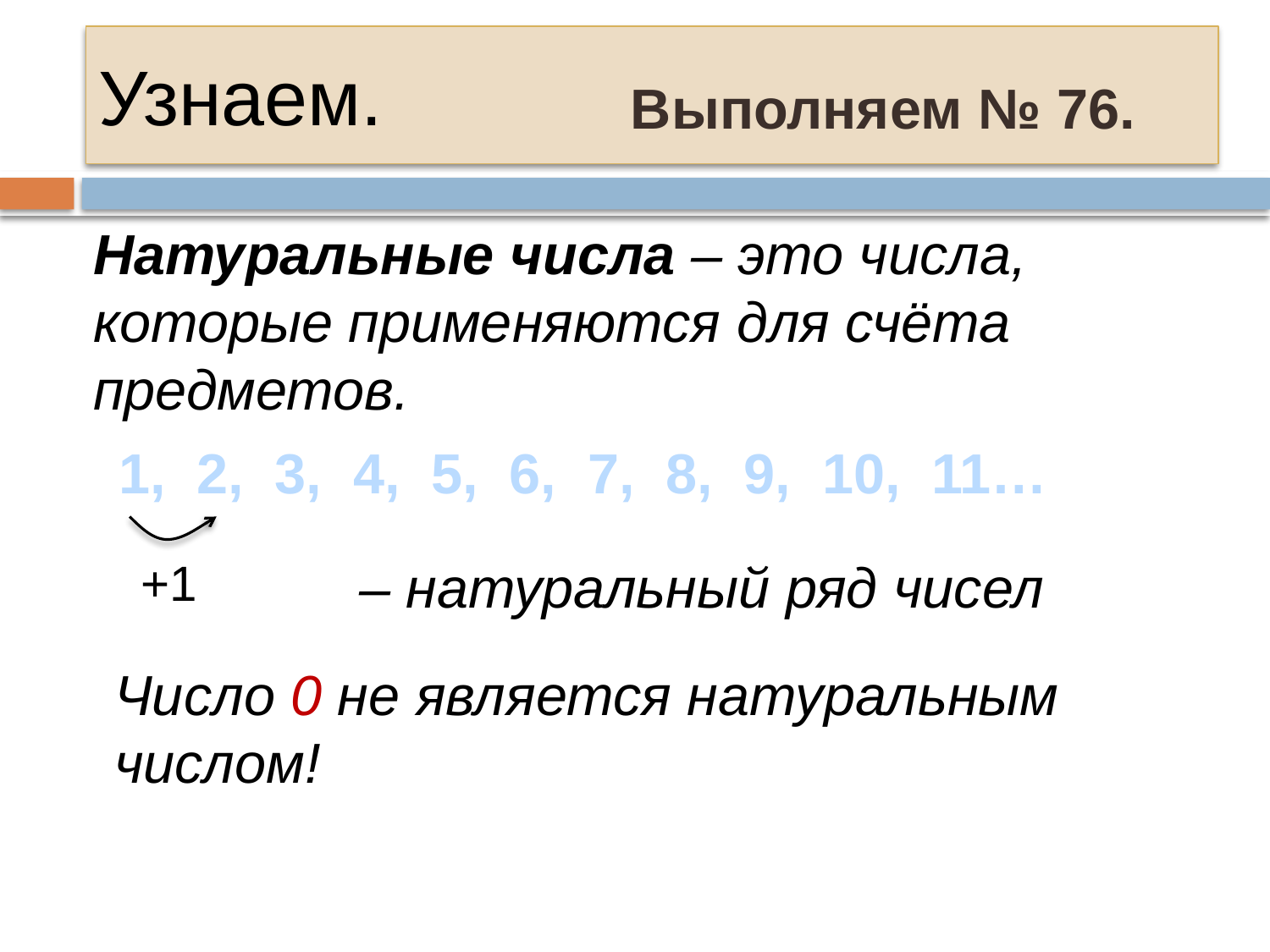

# Узнаем.
Выполняем № 76.
Натуральные числа – это числа, которые применяются для счёта предметов.
1,  2,  3,  4,  5,  6,  7,  8,  9,  10,  11…

+1
– натуральный ряд чисел
Число 0 не является натуральным числом!